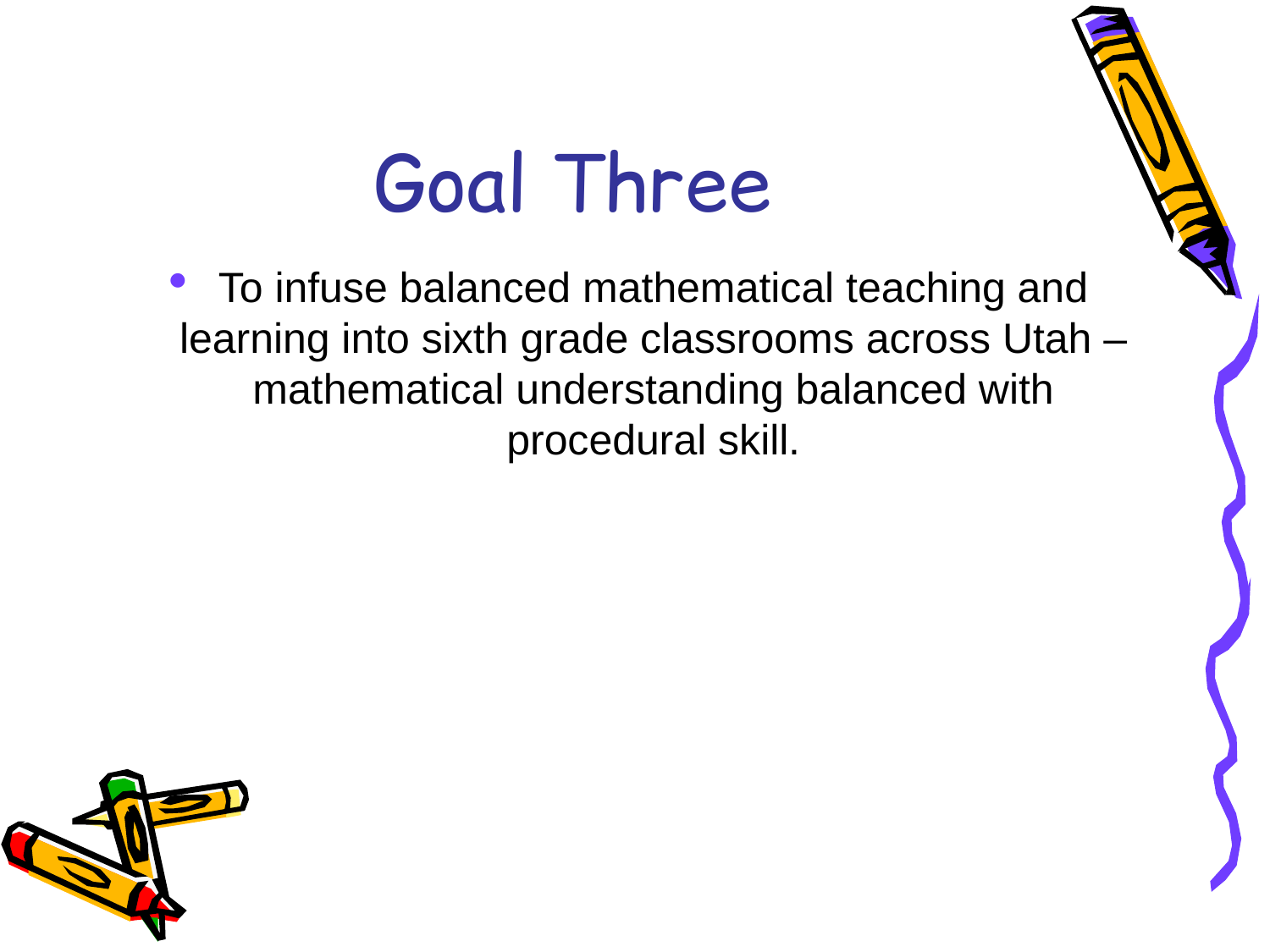

# Goal Three
To infuse balanced mathematical teaching and learning into sixth grade classrooms across Utah – mathematical understanding balanced with procedural skill.